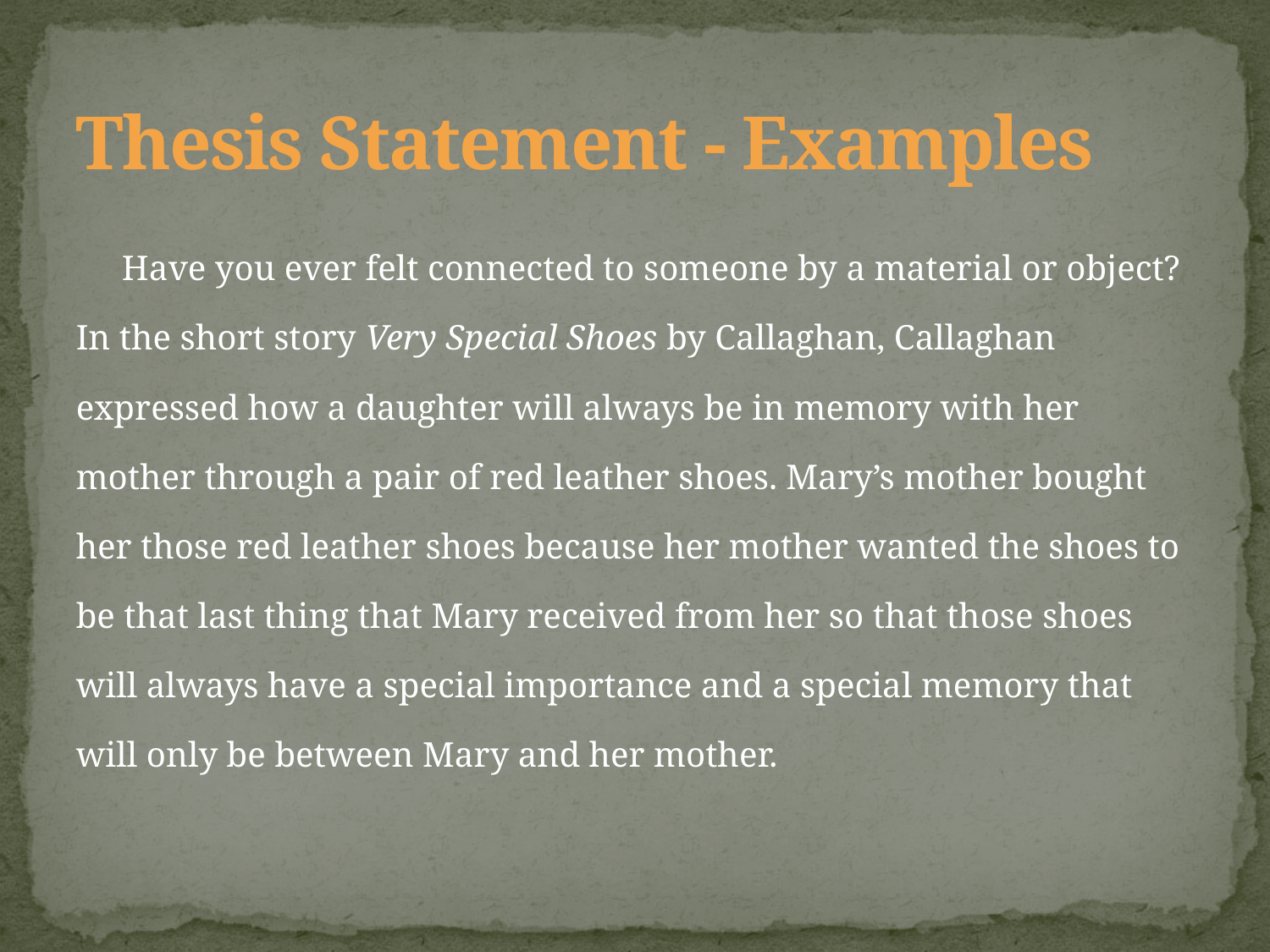

# Thesis Statement - Examples
Have you ever felt connected to someone by a material or object? In the short story Very Special Shoes by Callaghan, Callaghan expressed how a daughter will always be in memory with her mother through a pair of red leather shoes. Mary’s mother bought her those red leather shoes because her mother wanted the shoes to be that last thing that Mary received from her so that those shoes will always have a special importance and a special memory that will only be between Mary and her mother.